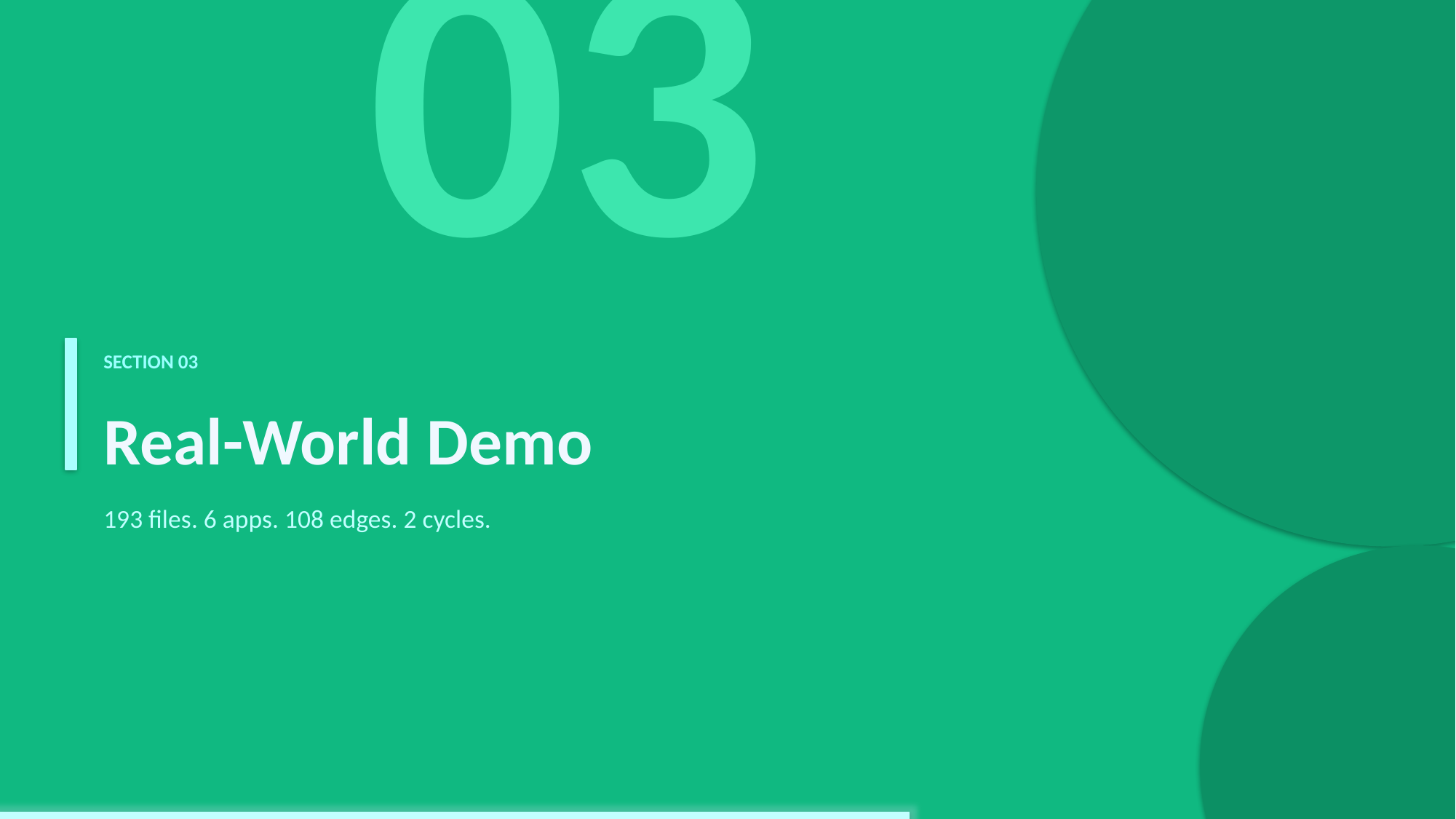

03

SECTION 03
Real-World Demo
193 files. 6 apps. 108 edges. 2 cycles.